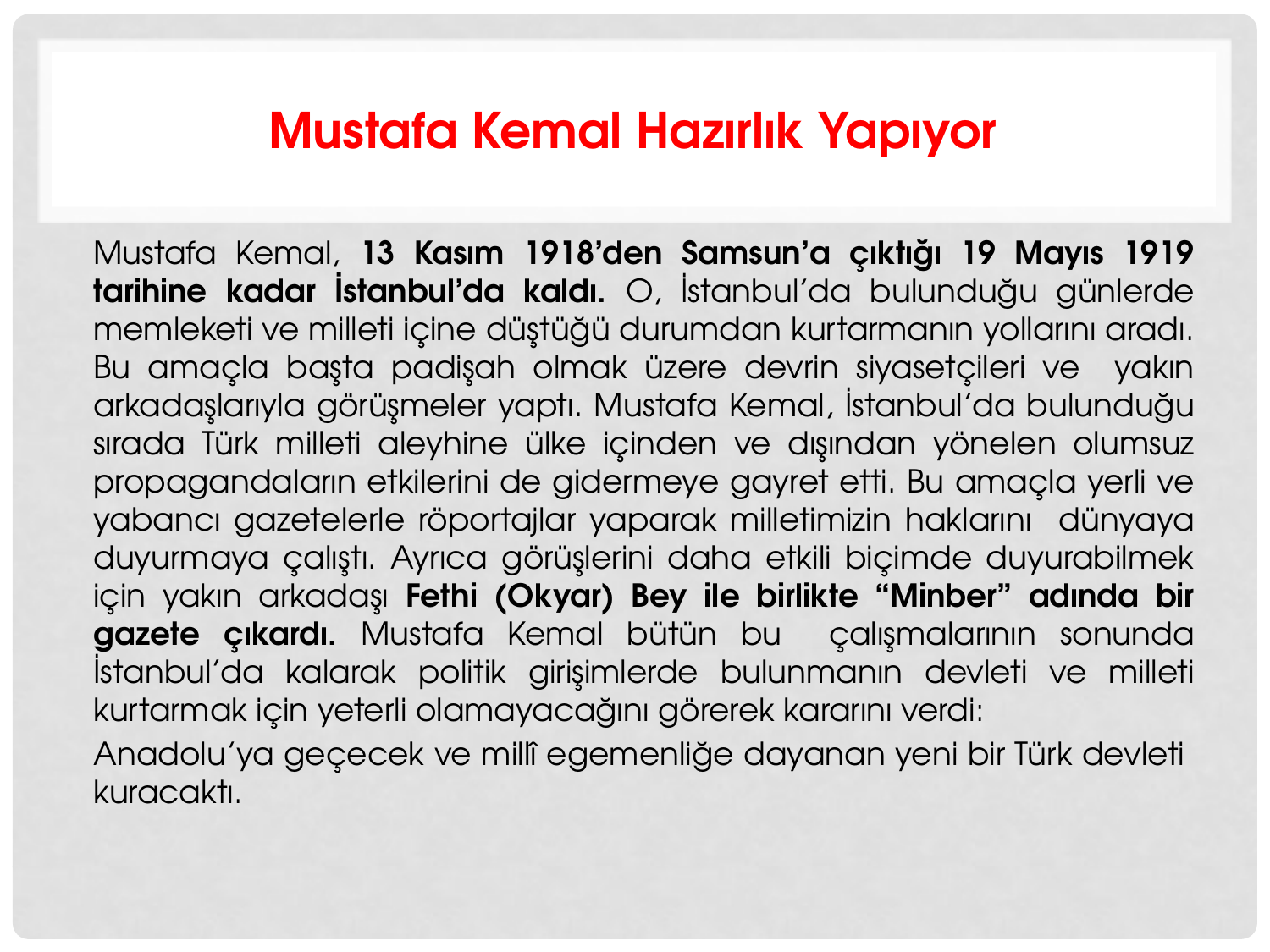

# Mustafa Kemal Hazırlık Yapıyor
Mustafa Kemal, 13 Kasım 1918’den Samsun’a çıktığı 19 Mayıs 1919 tarihine kadar İstanbul’da kaldı. O, İstanbul’da bulunduğu günlerde memleketi ve milleti içine düştüğü durumdan kurtarmanın yollarını aradı. Bu amaçla başta padişah olmak üzere devrin siyasetçileri ve  yakın arkadaşlarıyla görüşmeler yaptı. Mustafa Kemal, İstanbul’da bulunduğu sırada Türk milleti aleyhine ülke içinden ve dışından yönelen olumsuz propagandaların etkilerini de gidermeye gayret etti. Bu amaçla yerli ve yabancı gazetelerle röportajlar yaparak milletimizin haklarını  dünyaya duyurmaya çalıştı. Ayrıca görüşlerini daha etkili biçimde duyurabilmek için yakın arkadaşı Fethi (Okyar) Bey ile birlikte “Minber” adında bir gazete çıkardı. Mustafa Kemal bütün bu  çalışmalarının sonunda İstanbul’da kalarak politik girişimlerde bulunmanın devleti ve milleti kurtarmak için yeterli olamayacağını görerek kararını verdi:
Anadolu’ya geçecek ve millî egemenliğe dayanan yeni bir Türk devleti  kuracaktı.